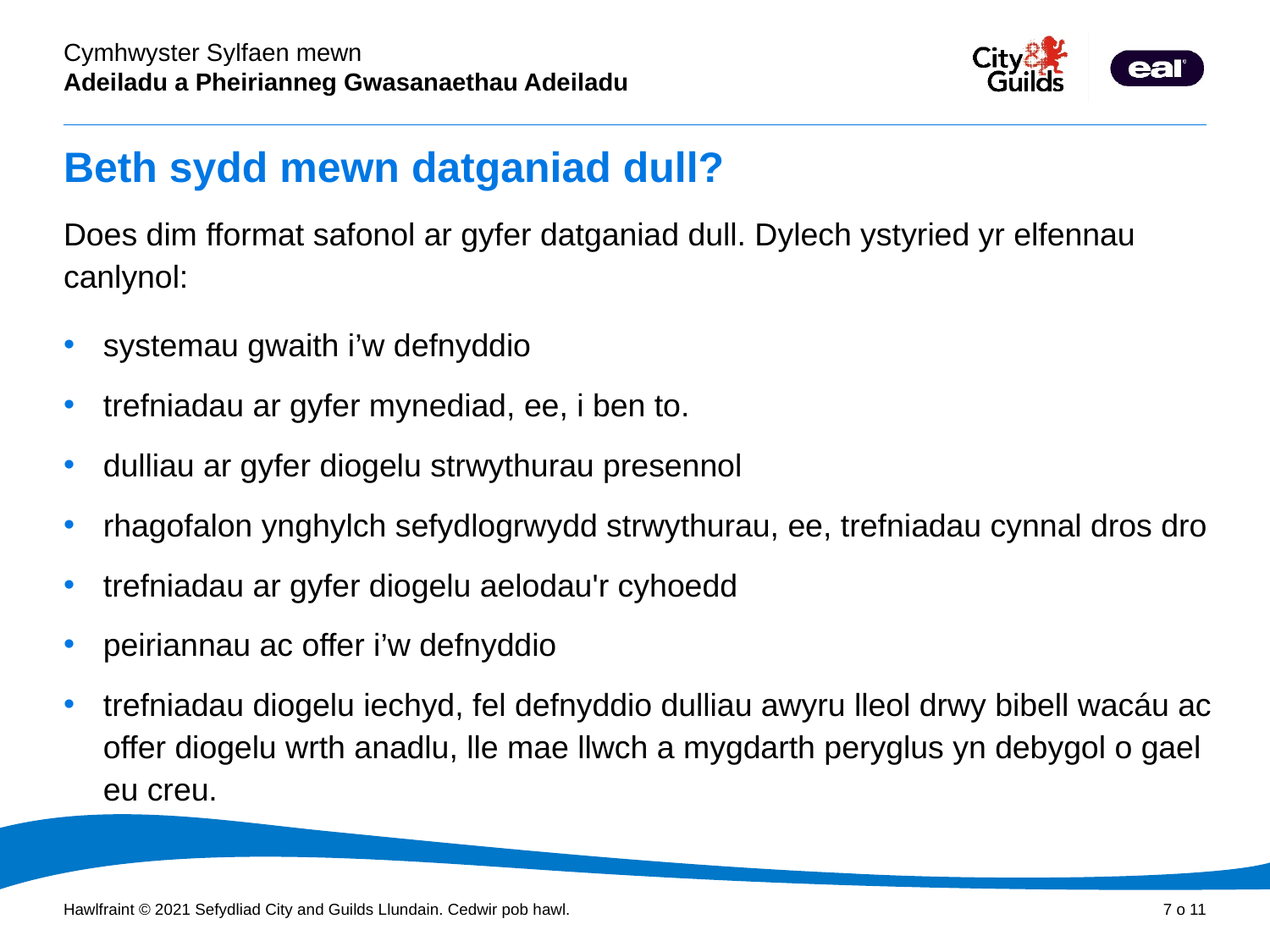

# Beth sydd mewn datganiad dull?
Does dim fformat safonol ar gyfer datganiad dull. Dylech ystyried yr elfennau canlynol:
systemau gwaith i’w defnyddio
trefniadau ar gyfer mynediad, ee, i ben to.
dulliau ar gyfer diogelu strwythurau presennol
rhagofalon ynghylch sefydlogrwydd strwythurau, ee, trefniadau cynnal dros dro
trefniadau ar gyfer diogelu aelodau'r cyhoedd
peiriannau ac offer i’w defnyddio
trefniadau diogelu iechyd, fel defnyddio dulliau awyru lleol drwy bibell wacáu ac offer diogelu wrth anadlu, lle mae llwch a mygdarth peryglus yn debygol o gael eu creu.